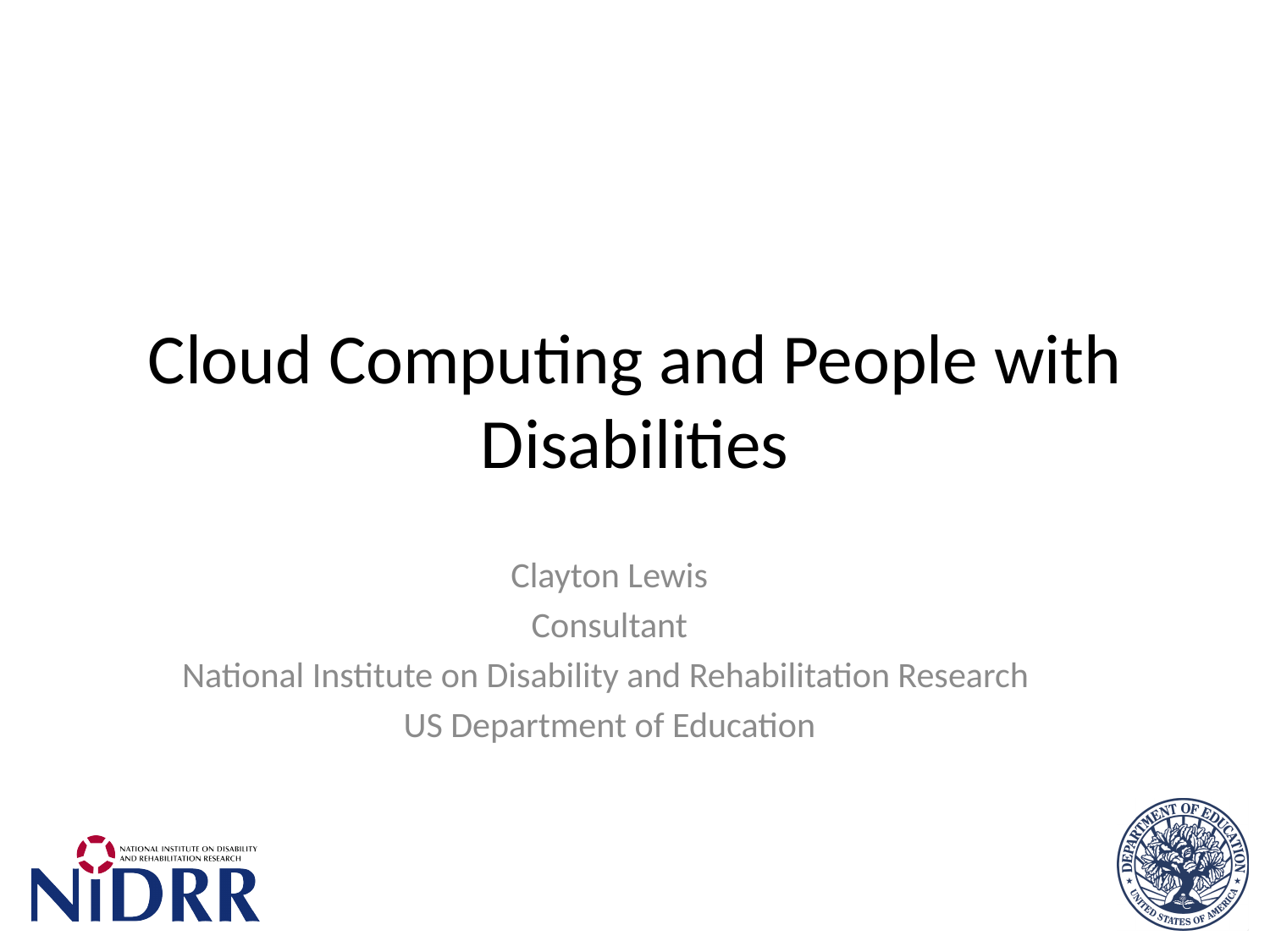

# Cloud Computing and People with Disabilities
Clayton Lewis
Consultant
National Institute on Disability and Rehabilitation Research
US Department of Education